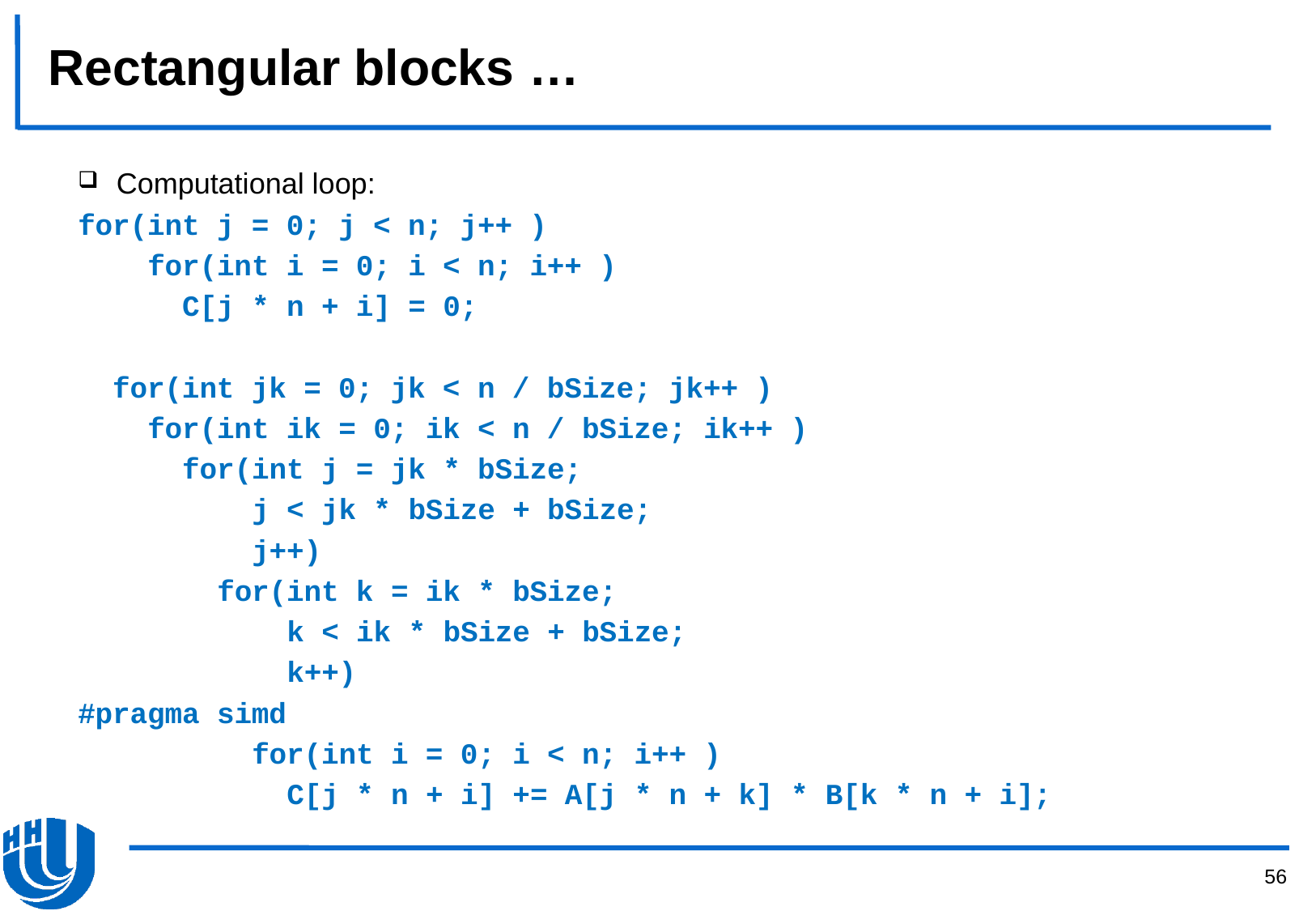

# Rectangular blocks …
Computational loop:
for(int j = 0; j < n; j++ )
    for(int i = 0; i < n; i++ )
      C[j * n + i] = 0;

  for(int jk = 0; jk < n / bSize; jk++ )
    for(int ik = 0; ik < n / bSize; ik++ )
      for(int j = jk * bSize;
          j < jk * bSize + bSize;
          j++)
        for(int k = ik * bSize;
            k < ik * bSize + bSize;
            k++)
#pragma simd
          for(int i = 0; i < n; i++ )
            C[j * n + i] += A[j * n + k] * B[k * n + i];